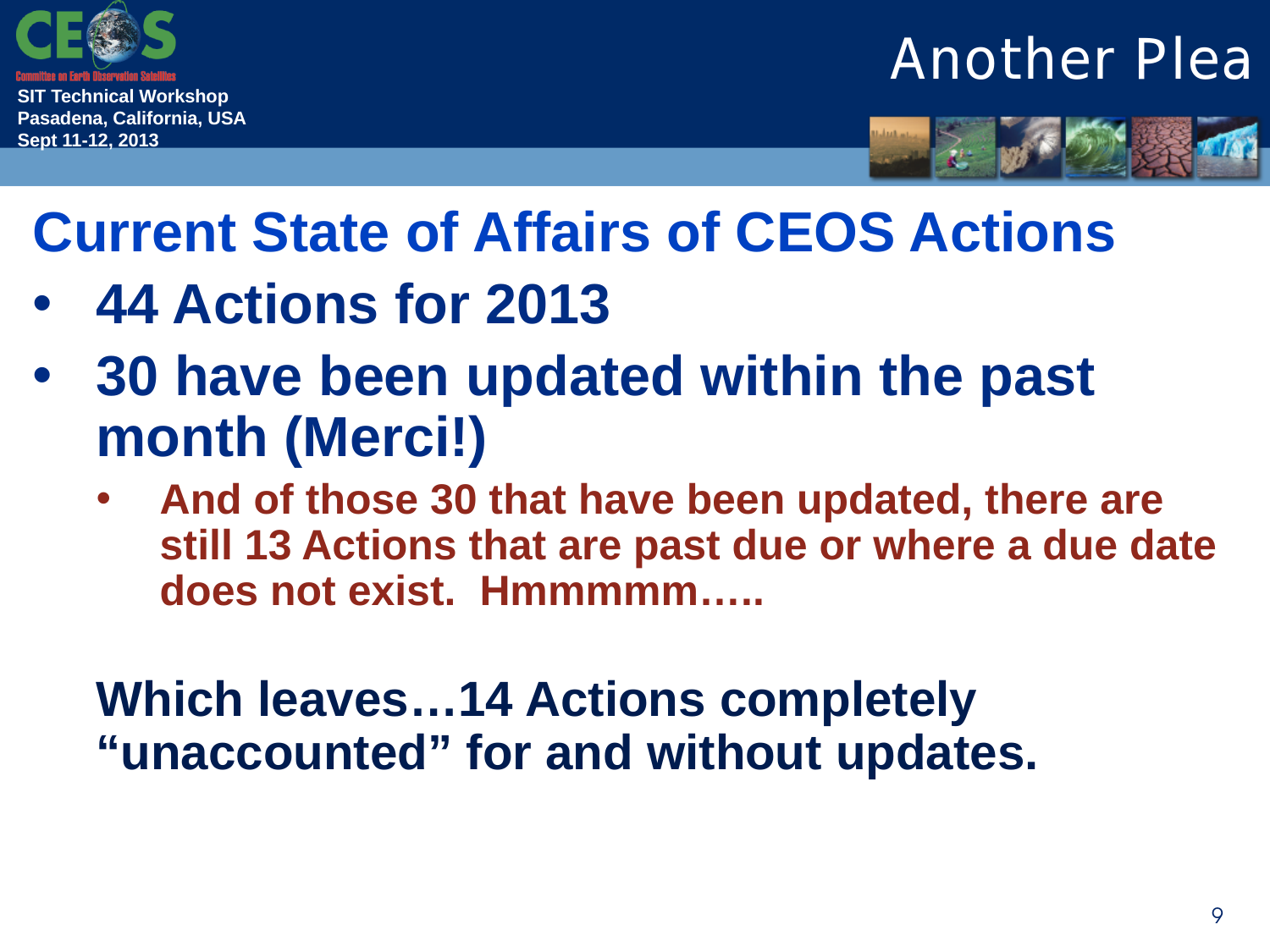

Another Plea
Current State of Affairs of CEOS Actions
44 Actions for 2013
30 have been updated within the past month (Merci!)
And of those 30 that have been updated, there are still 13 Actions that are past due or where a due date does not exist.  Hmmmmm…..

Which leaves…14 Actions completely “unaccounted” for and without updates.
9